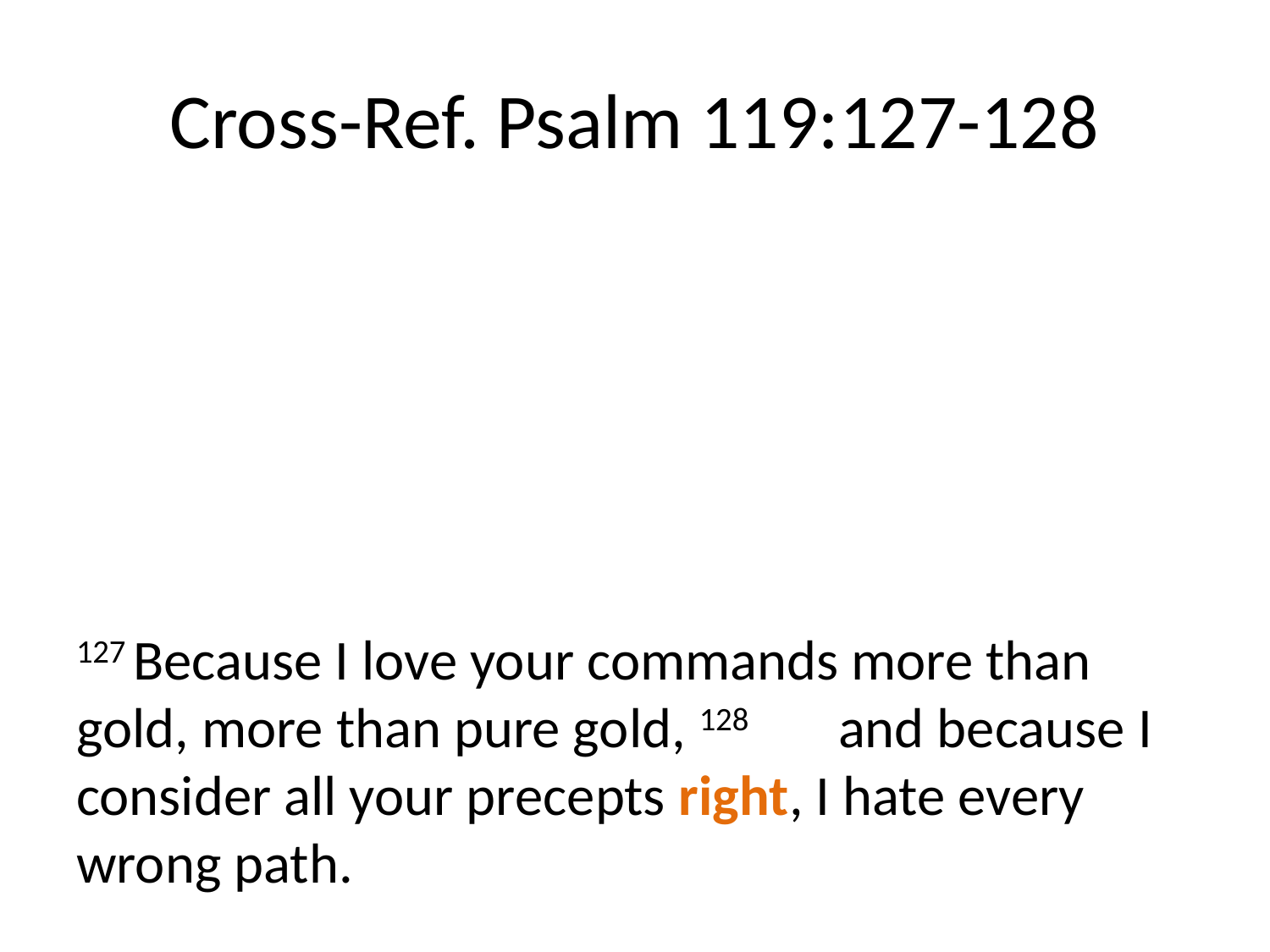

# Cross-Ref. Psalm 119:127-128

127 Because I love your commands more than gold, more than pure gold, 128	and because I consider all your precepts right, I hate every wrong path.